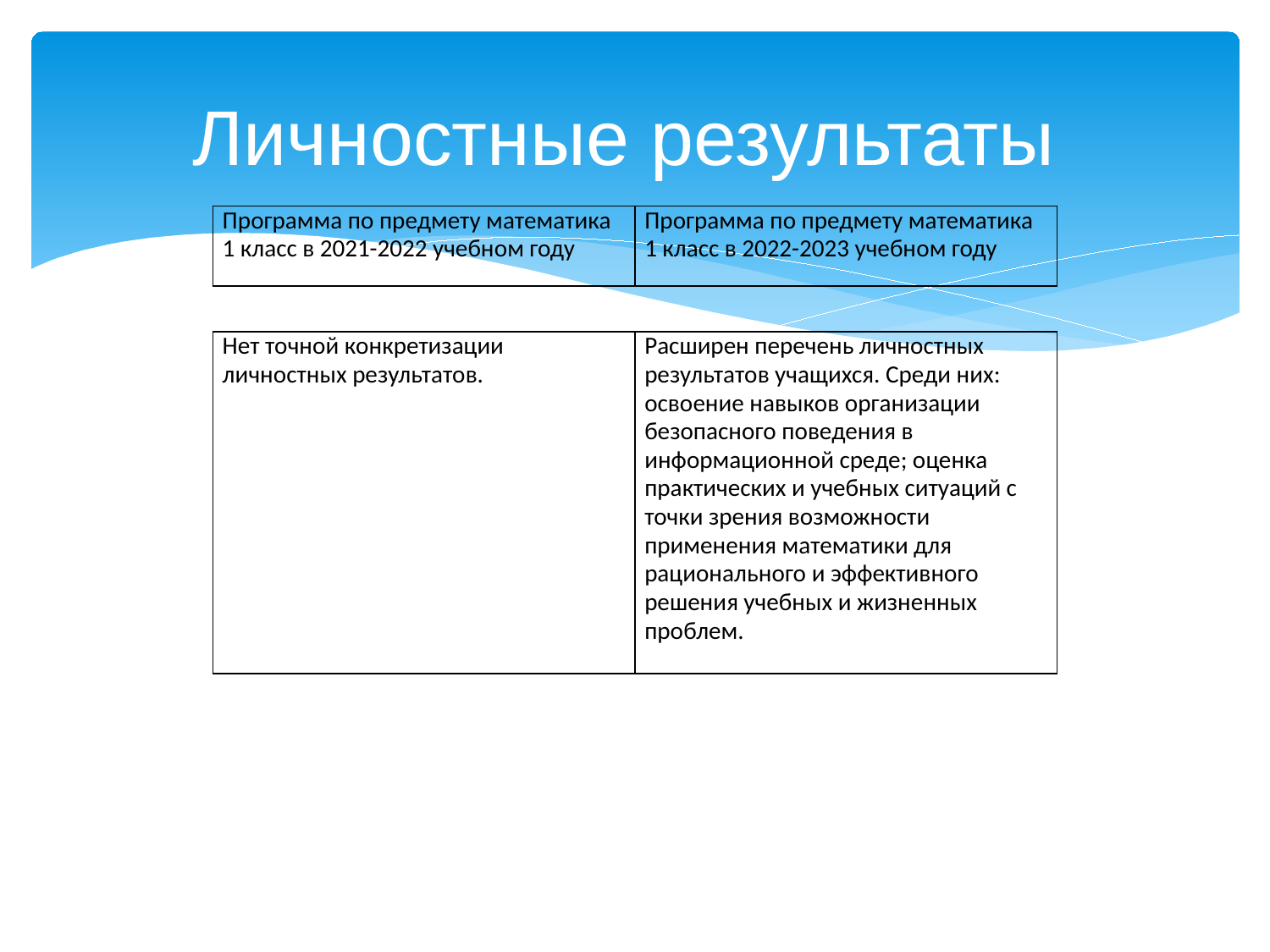

# Личностные результаты
| Программа по предмету математика 1 класс в 2021-2022 учебном году | Программа по предмету математика 1 класс в 2022-2023 учебном году |
| --- | --- |
| Нет точной конкретизации личностных результатов. | Расширен перечень личностных результатов учащихся. Среди них: освоение навыков организации безопасного поведения в информационной среде; оценка практических и учебных ситуаций с точки зрения возможности применения математики для рационального и эффективного решения учебных и жизненных проблем. |
| --- | --- |